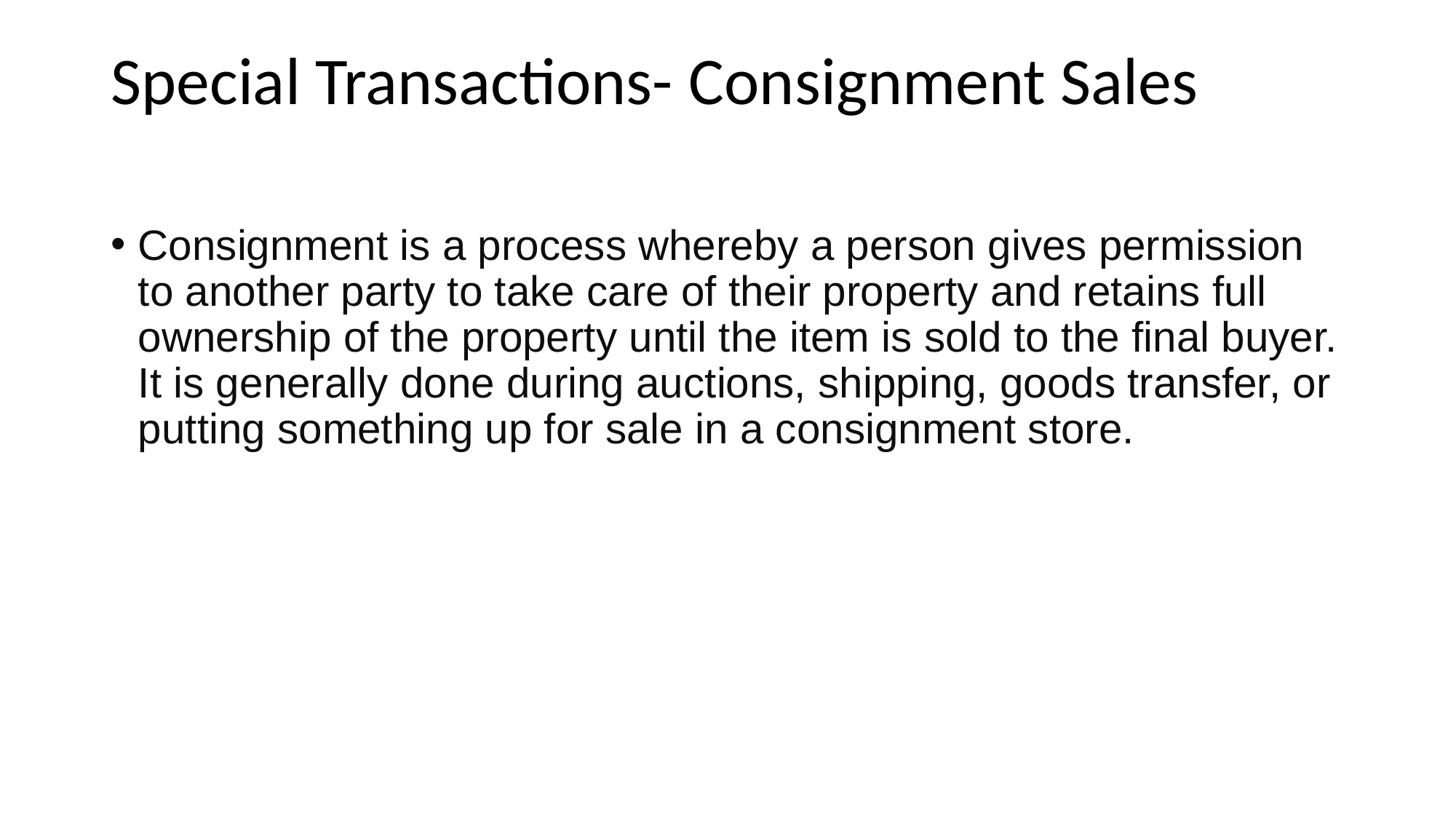

# Special Transactions- Consignment Sales
Consignment is a process whereby a person gives permission to another party to take care of their property and retains full ownership of the property until the item is sold to the final buyer. It is generally done during auctions, shipping, goods transfer, or putting something up for sale in a consignment store.